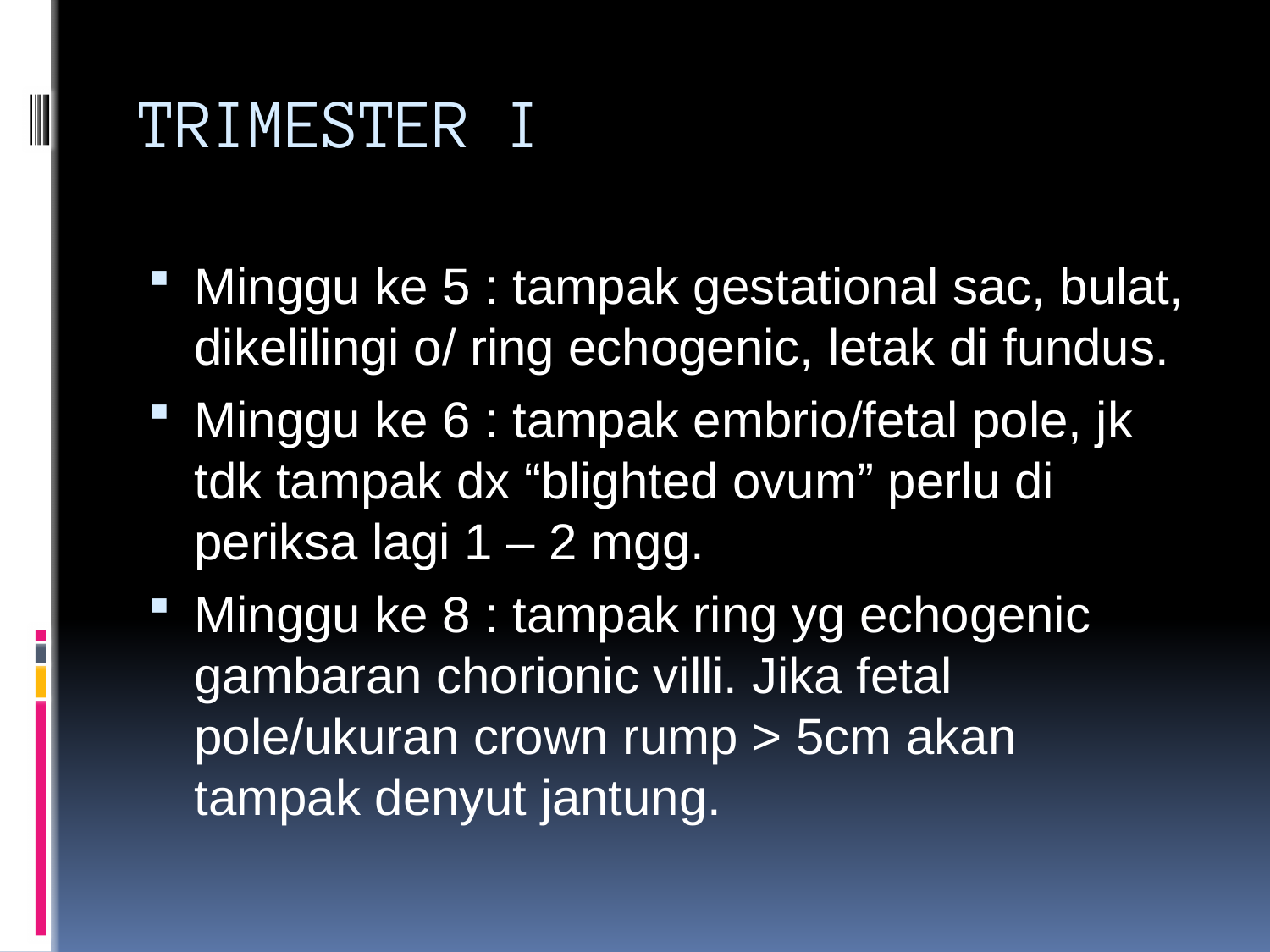

# TRIMESTER I
Minggu ke 5 : tampak gestational sac, bulat, dikelilingi o/ ring echogenic, letak di fundus.
Minggu ke 6 : tampak embrio/fetal pole, jk tdk tampak dx “blighted ovum” perlu di periksa lagi 1 – 2 mgg.
Minggu ke 8 : tampak ring yg echogenic gambaran chorionic villi. Jika fetal pole/ukuran crown rump > 5cm akan tampak denyut jantung.